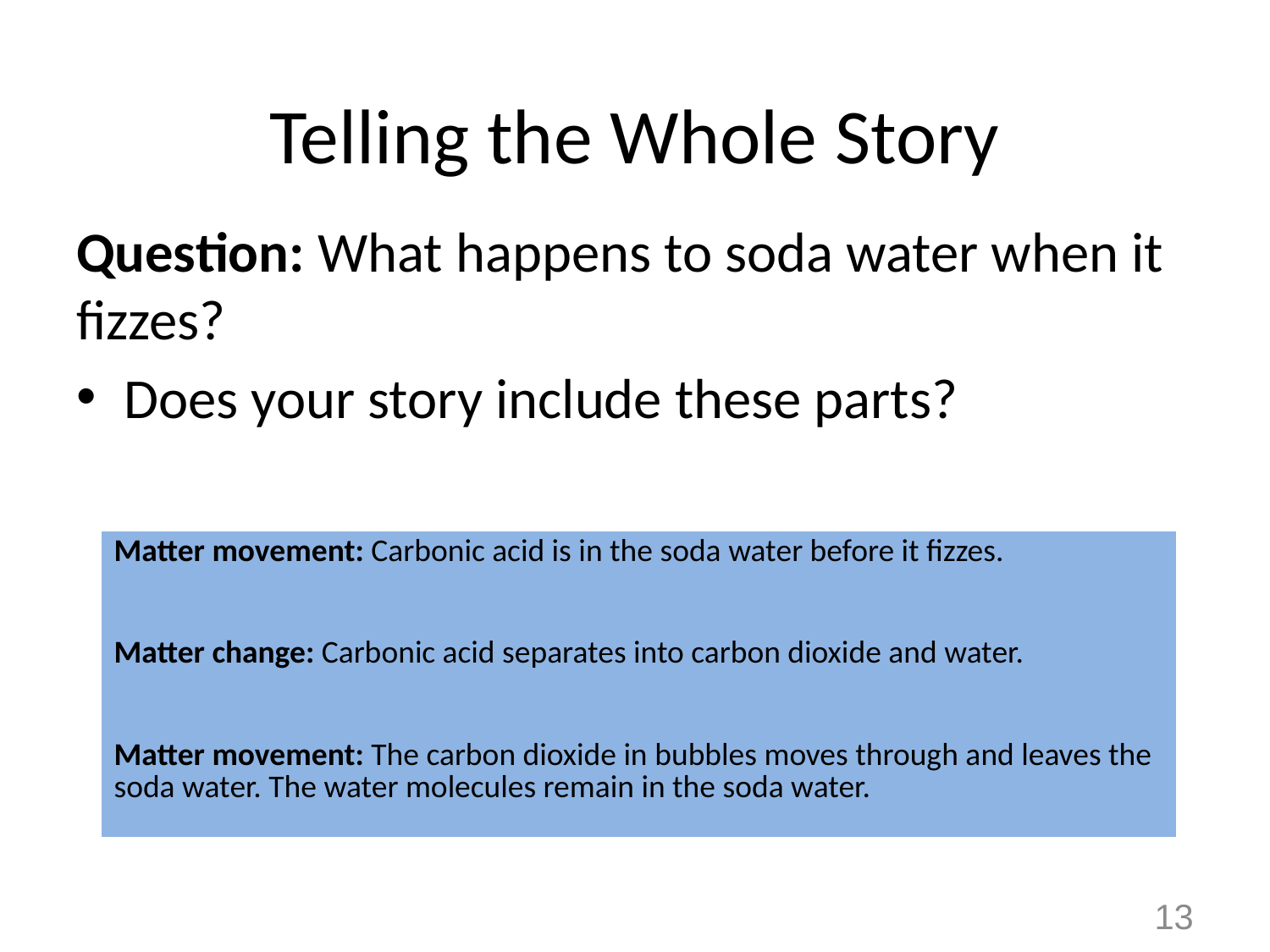

# Telling the Whole Story
Question: What happens to soda water when it fizzes?
Does your story include these parts?
| Matter movement: Carbonic acid is in the soda water before it fizzes. |
| --- |
| Matter change: Carbonic acid separates into carbon dioxide and water. |
| Matter movement: The carbon dioxide in bubbles moves through and leaves the soda water. The water molecules remain in the soda water. |
13